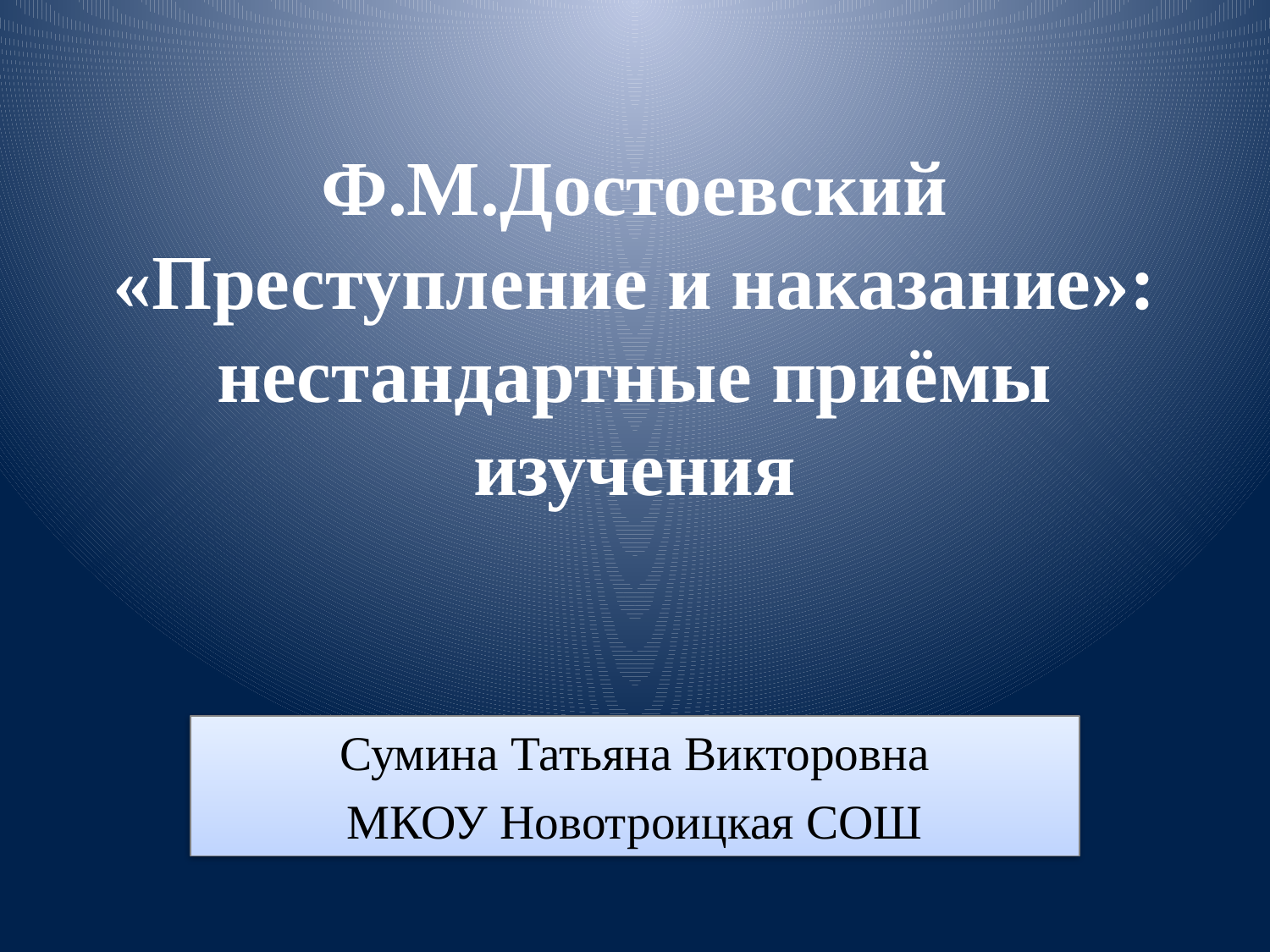

# Ф.М.Достоевский «Преступление и наказание»: нестандартные приёмы изучения
Сумина Татьяна Викторовна
МКОУ Новотроицкая СОШ